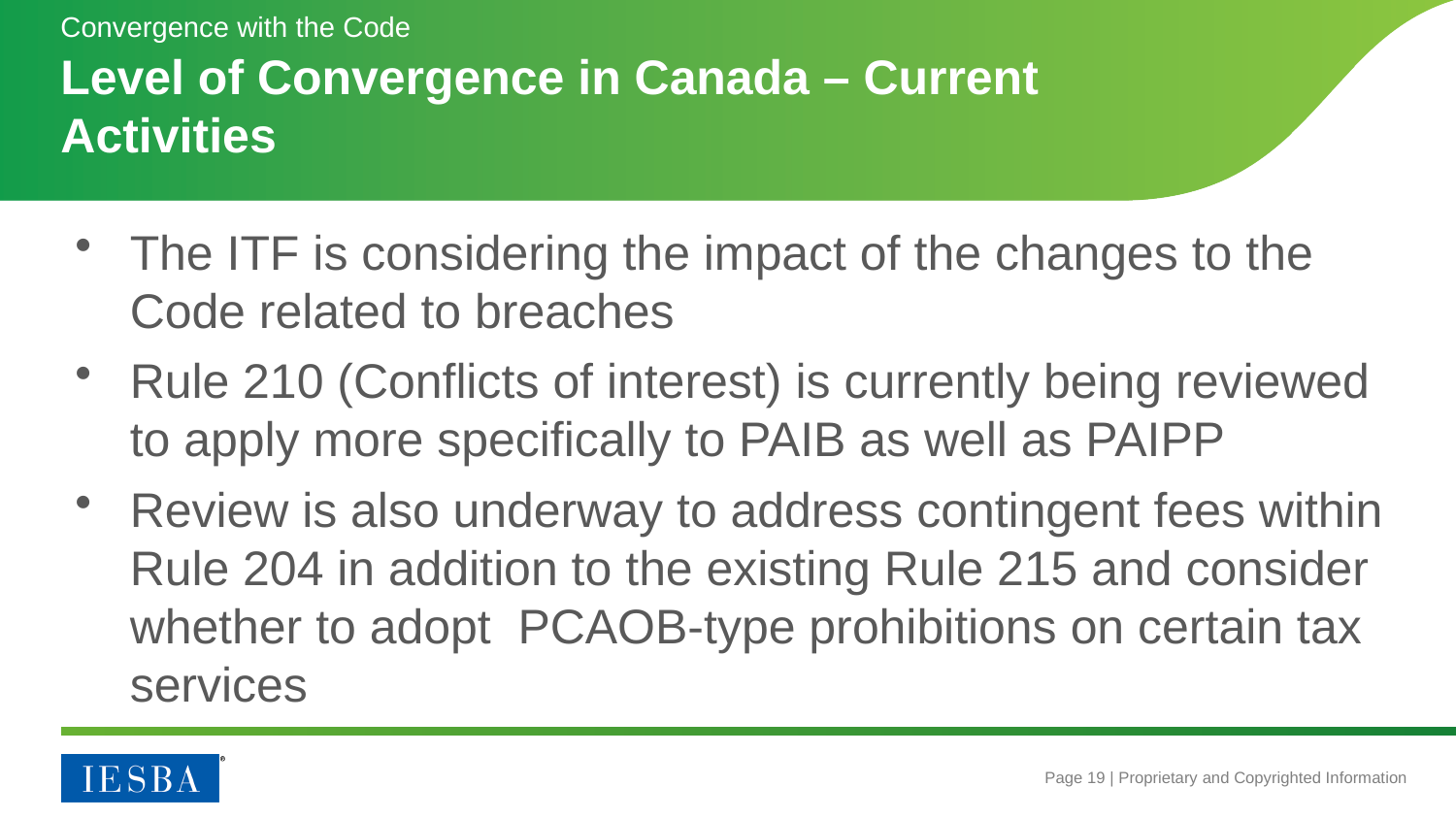

Convergence with the Code

# Level of Convergence in Canada – Current Activities
The ITF is considering the impact of the changes to the Code related to breaches
Rule 210 (Conflicts of interest) is currently being reviewed to apply more specifically to PAIB as well as PAIPP
Review is also underway to address contingent fees within Rule 204 in addition to the existing Rule 215 and consider whether to adopt  PCAOB-type prohibitions on certain tax services